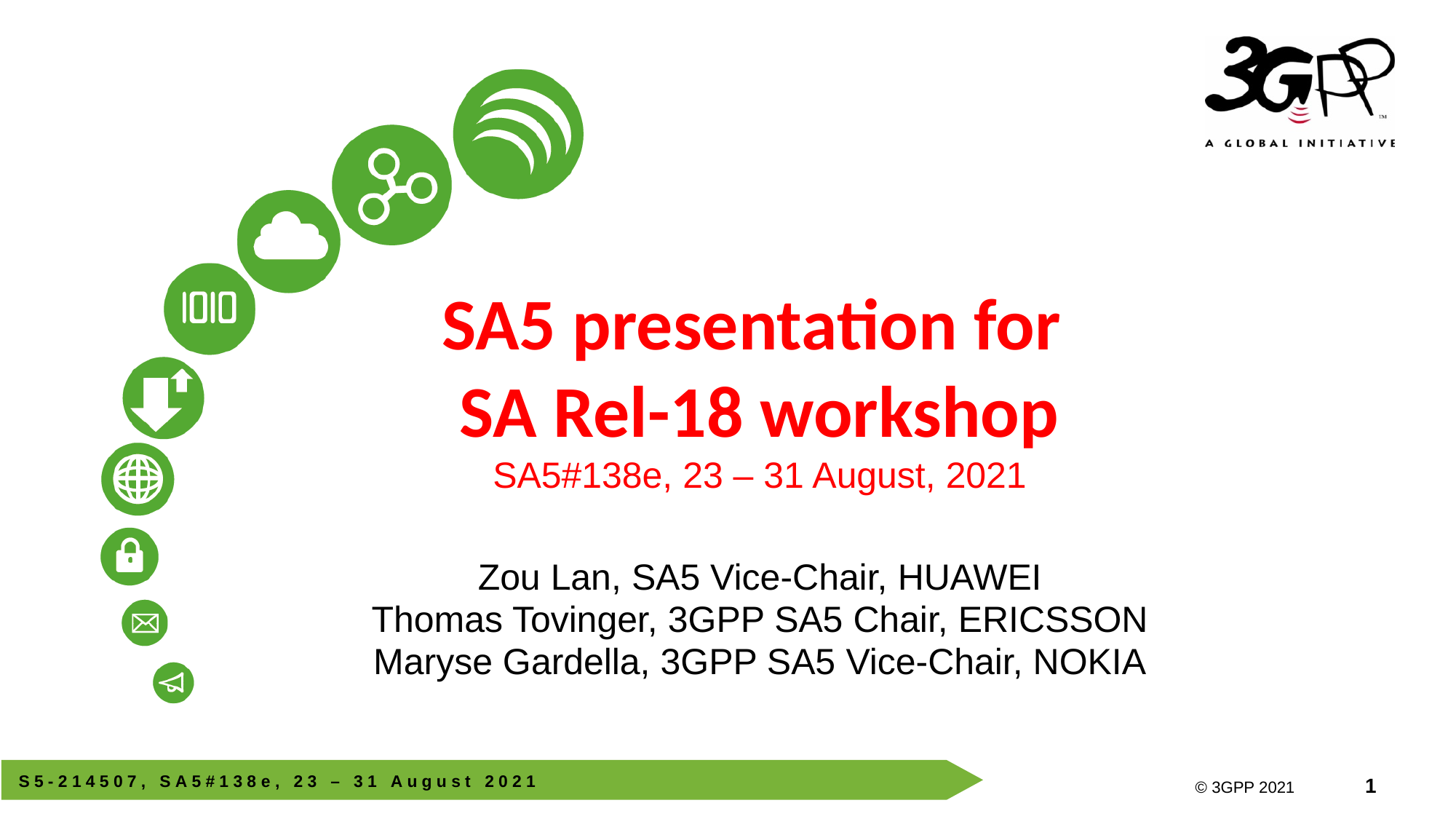

# SA5 presentation for SA Rel-18 workshop SA5#138e, 23 – 31 August, 2021
Zou Lan, SA5 Vice-Chair, HUAWEI
Thomas Tovinger, 3GPP SA5 Chair, ERICSSON
Maryse Gardella, 3GPP SA5 Vice-Chair, NOKIA